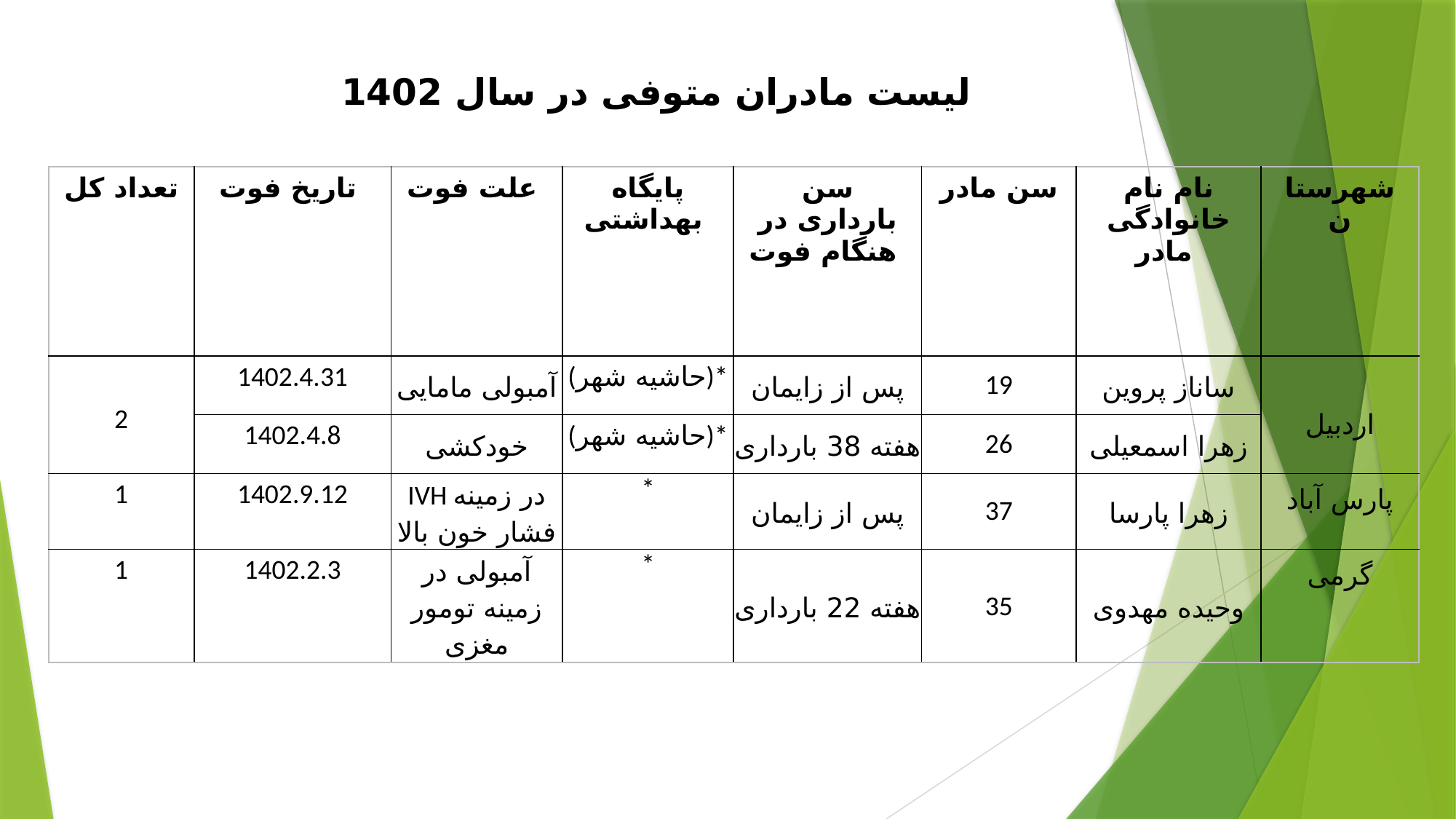

لیست مادران متوفی در سال 1402
| تعداد کل | تاریخ فوت | علت فوت | پایگاه بهداشتی | سن بارداری در هنگام فوت | سن مادر | نام نام خانوادگی مادر | شهرستان |
| --- | --- | --- | --- | --- | --- | --- | --- |
| 2 | 1402.4.31 | آمبولی مامایی | (حاشیه شهر)\* | پس از زایمان | 19 | ساناز پروین | اردبیل |
|  | 1402.4.8 | خودکشی | (حاشیه شهر)\* | هفته 38 بارداری | 26 | زهرا اسمعیلی |  |
| 1 | 1402.9.12 | IVH در زمینه فشار خون بالا | \* | پس از زایمان | 37 | زهرا پارسا | پارس آباد |
| 1 | 1402.2.3 | آمبولی در زمینه تومور مغزی | \* | هفته 22 بارداری | 35 | وحیده مهدوی | گرمی |